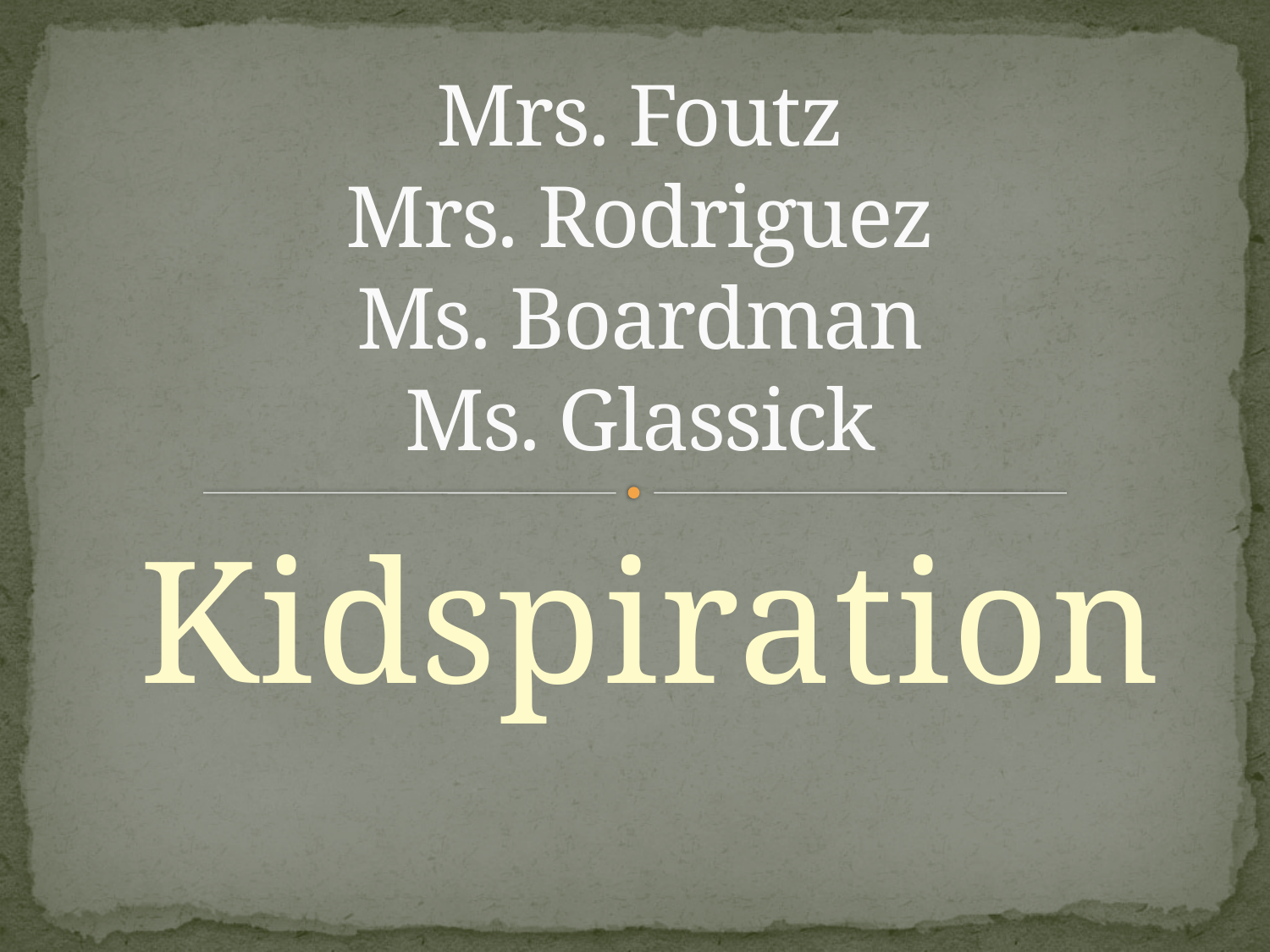

# Mrs. Foutz Mrs. Rodriguez Ms. Boardman Ms. Glassick
Kidspiration